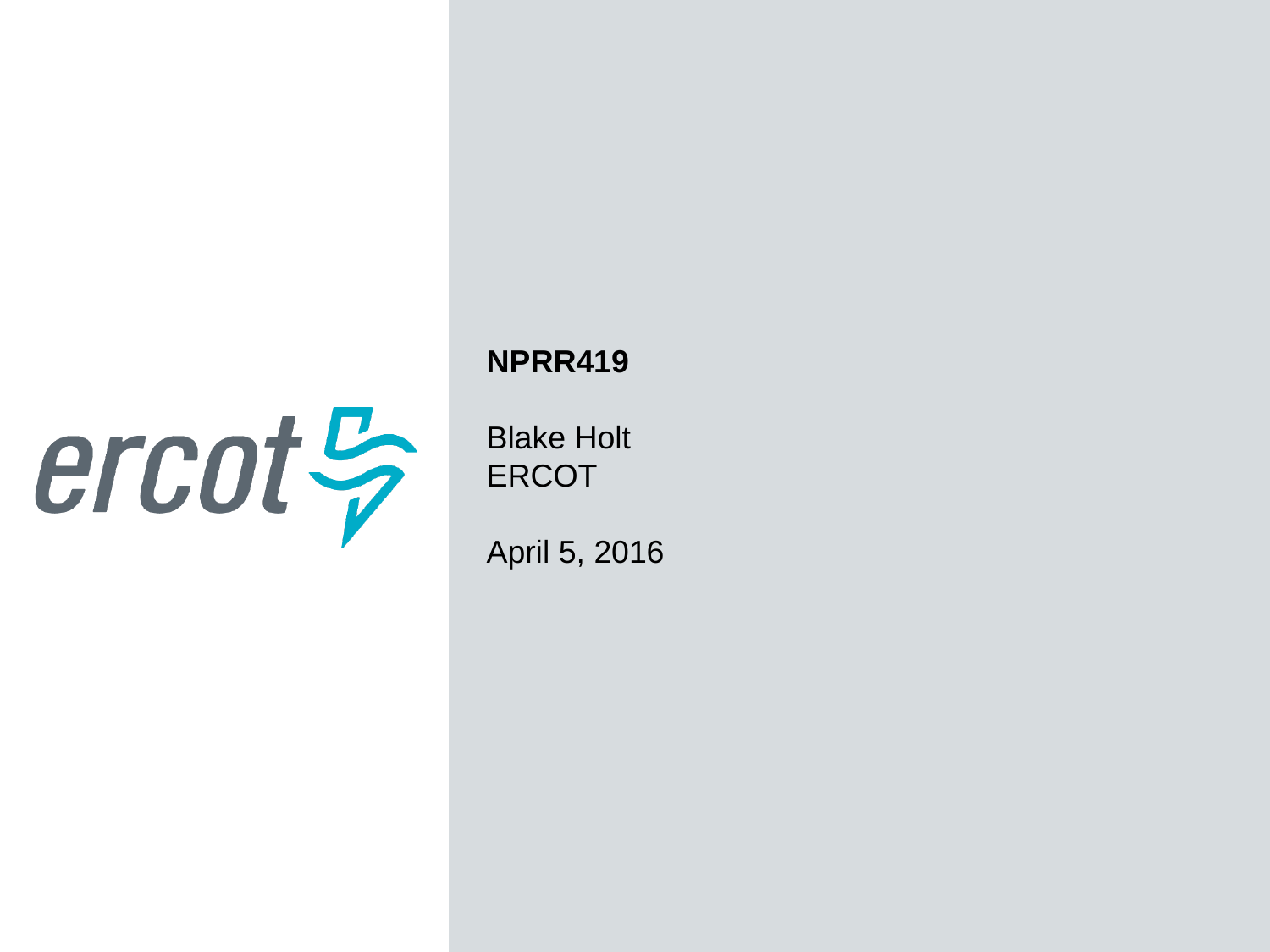

NPRR419

Blake Holt
ERCOT

April 5, 2016